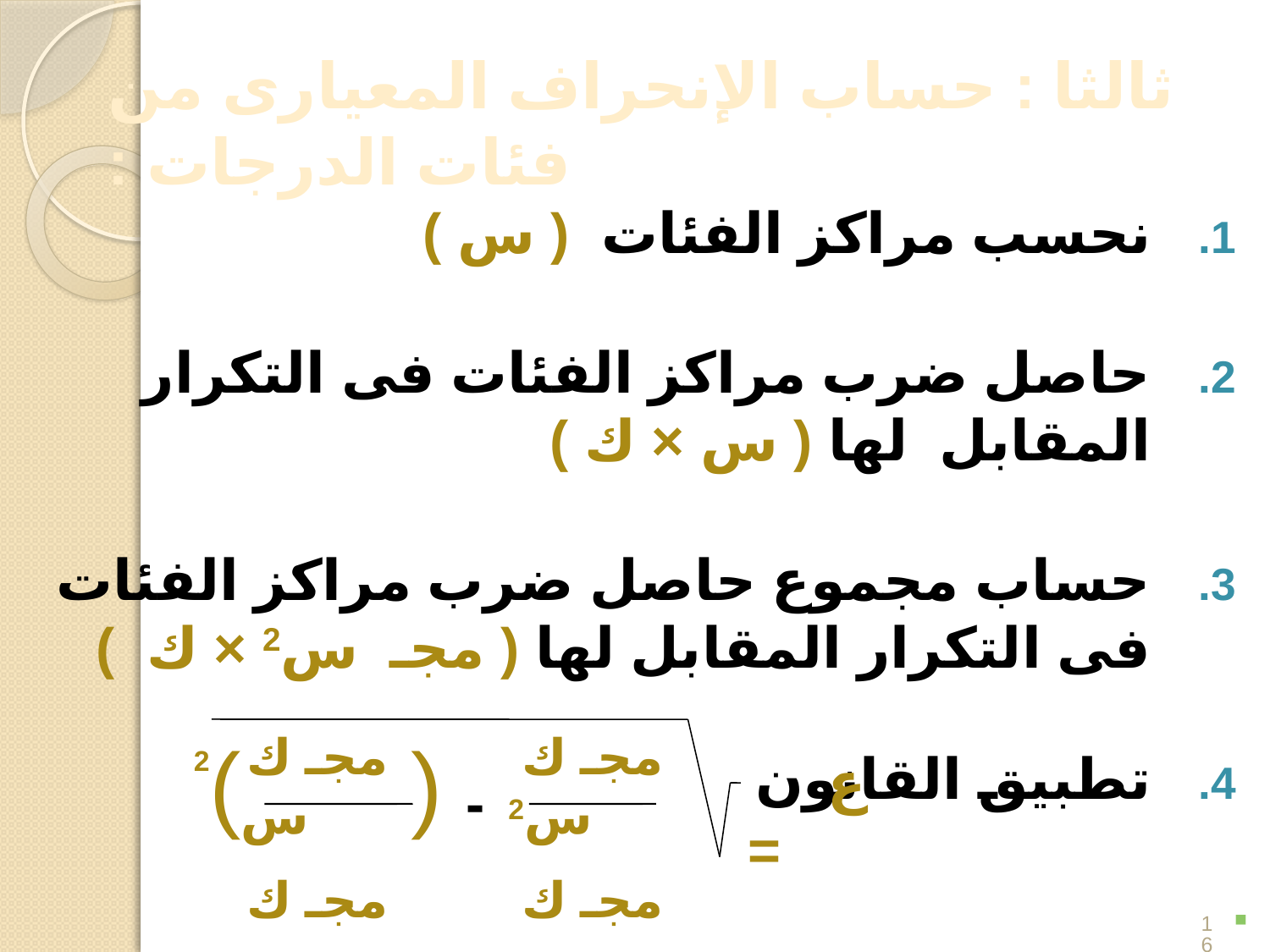

# ثالثا : حساب الإنحراف المعيارى من فئات الدرجات :
نحسب مراكز الفئات  ( س )

حاصل ضرب مراكز الفئات فى التكرار المقابل  لها ( س × ك )

حساب مجموع حاصل ضرب مراكز الفئات فى التكرار المقابل لها ( مجـ  س2 × ك  )

تطبيق القانون
)2

مجـ ك س
مجـ ك
(
مجـ ك س2
مجـ ك

ع =
-

16